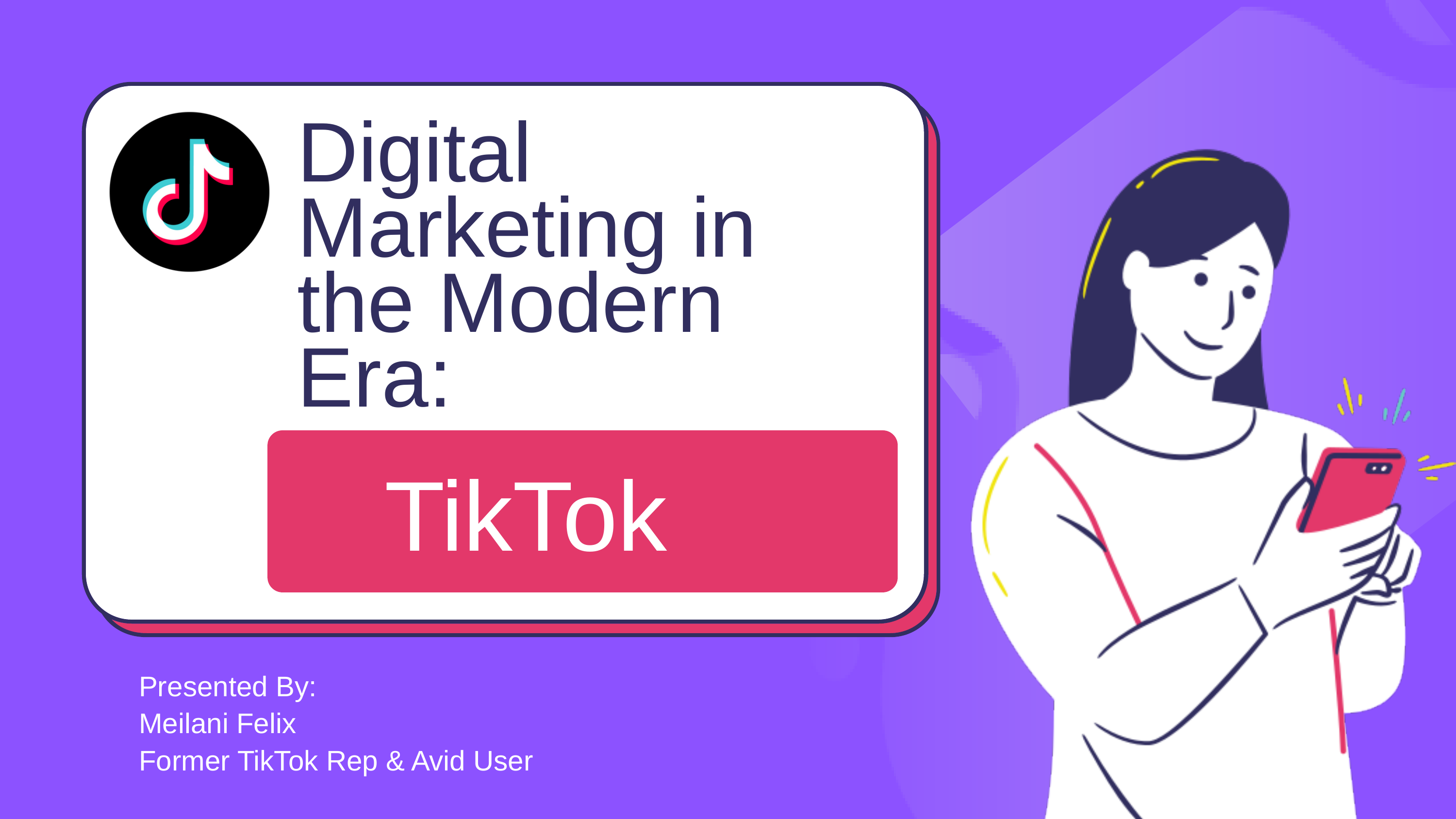

Digital Marketing in the Modern Era:

TikTok
Presented By:
Meilani Felix
Former TikTok Rep & Avid User